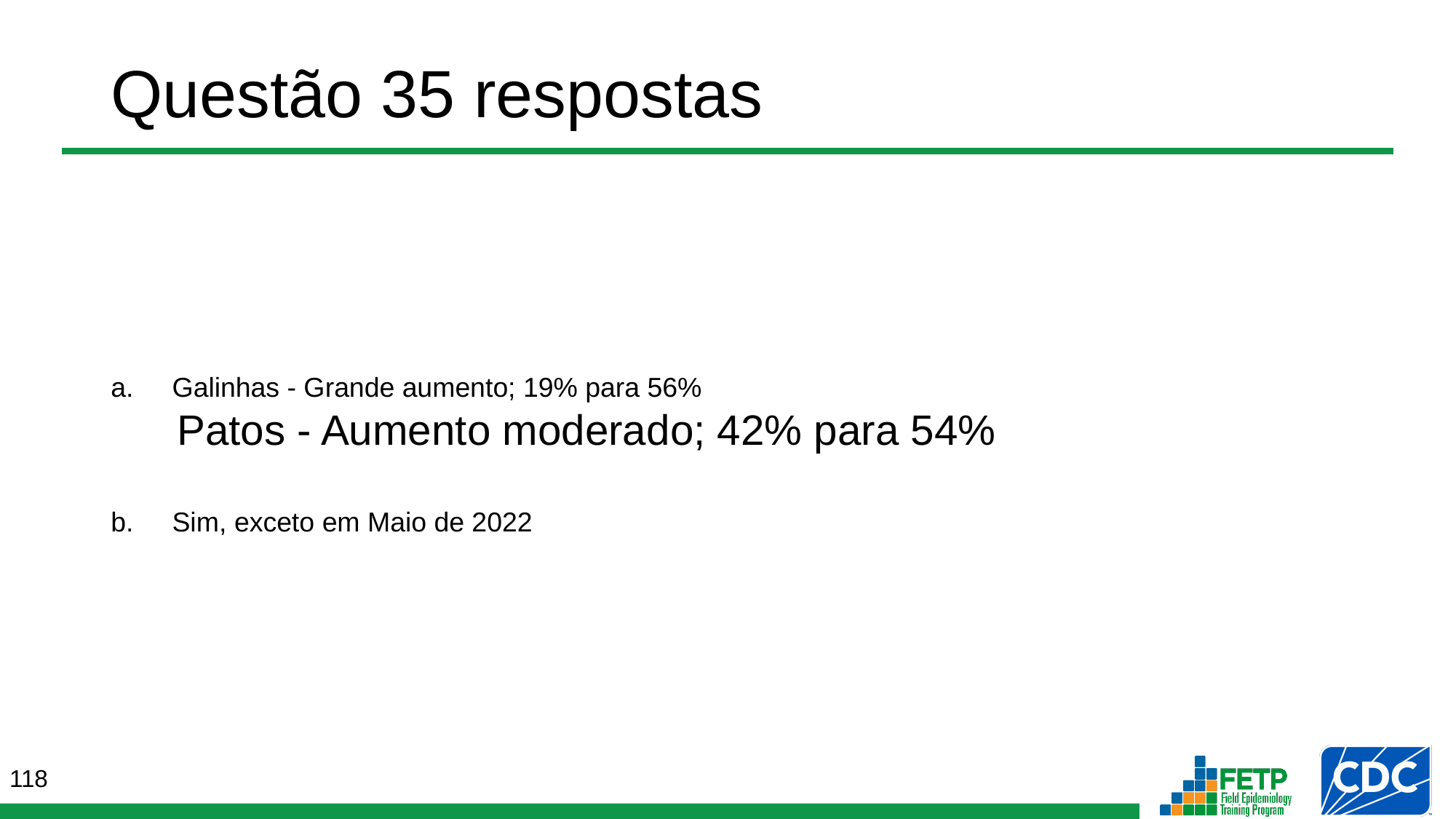

# Questão 35 respostas
Galinhas - Grande aumento; 19% para 56%
 Patos - Aumento moderado; 42% para 54%

Sim, exceto em Maio de 2022